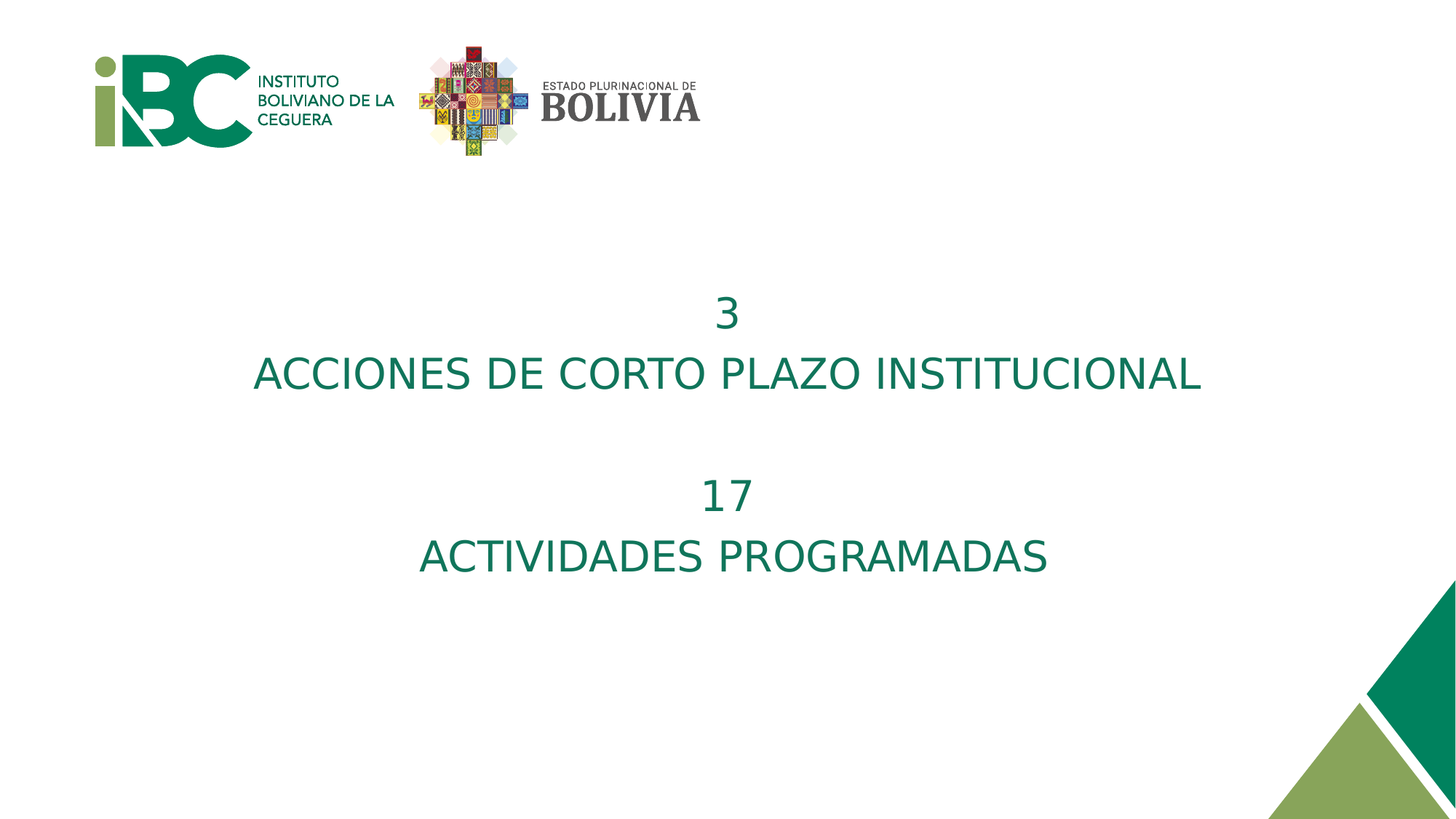

3
ACCIONES DE CORTO PLAZO INSTITUCIONAL

17
 ACTIVIDADES PROGRAMADAS